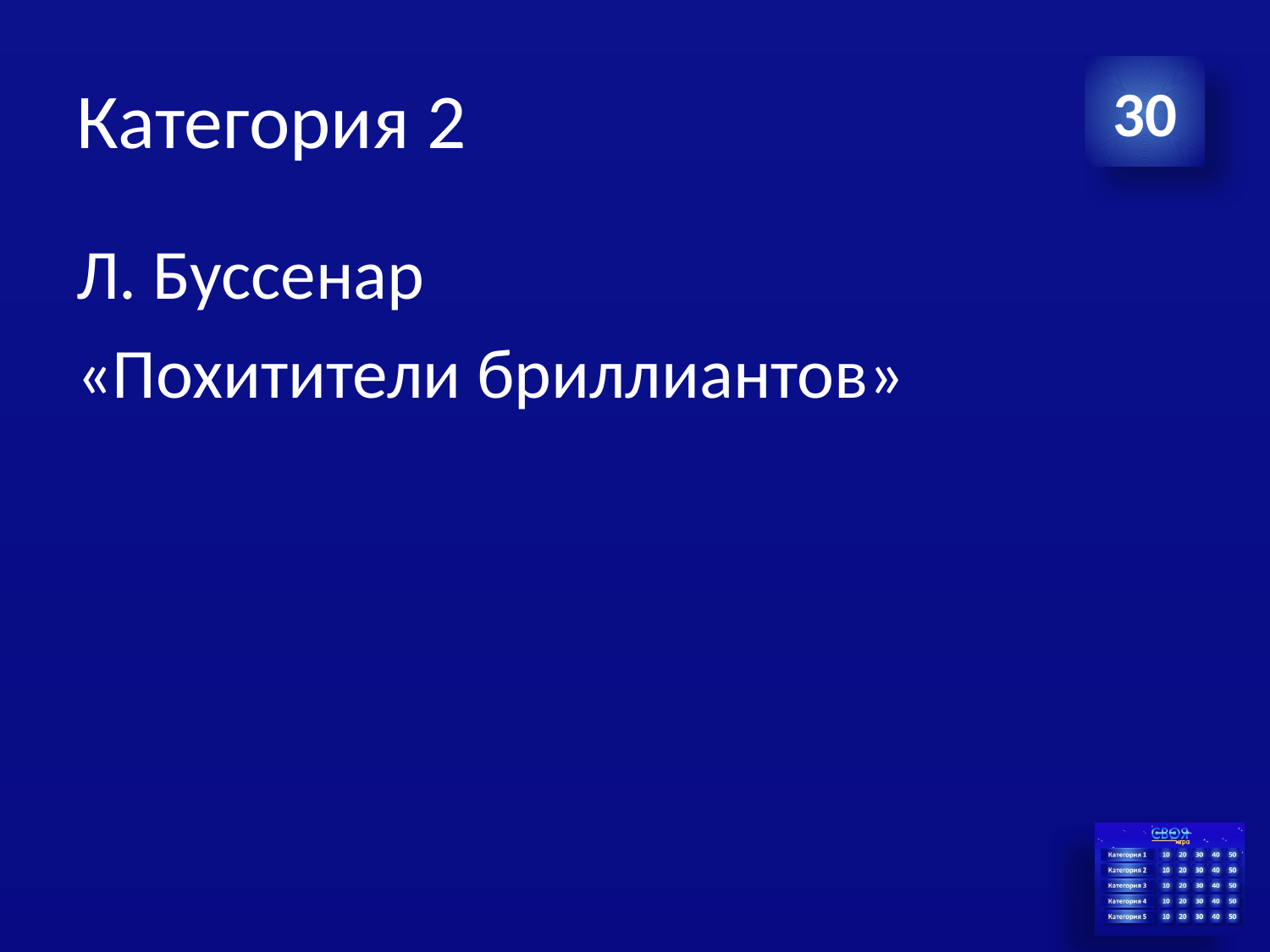

# Категория 2
30
Л. Буссенар
«Похитители бриллиантов»